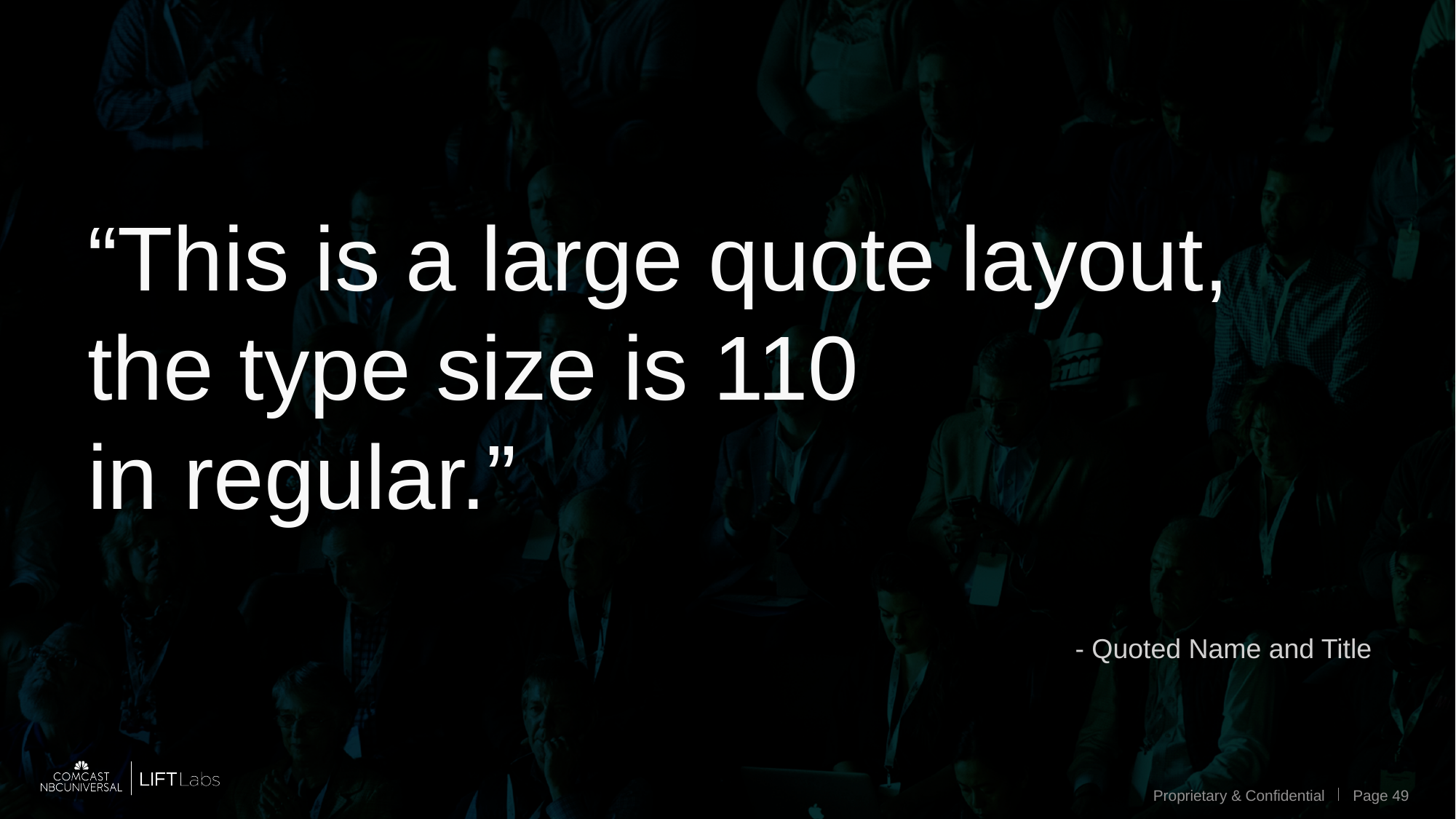

“This is a large quote layout,
the type size is 110
in regular.”

- Quoted Name and Title